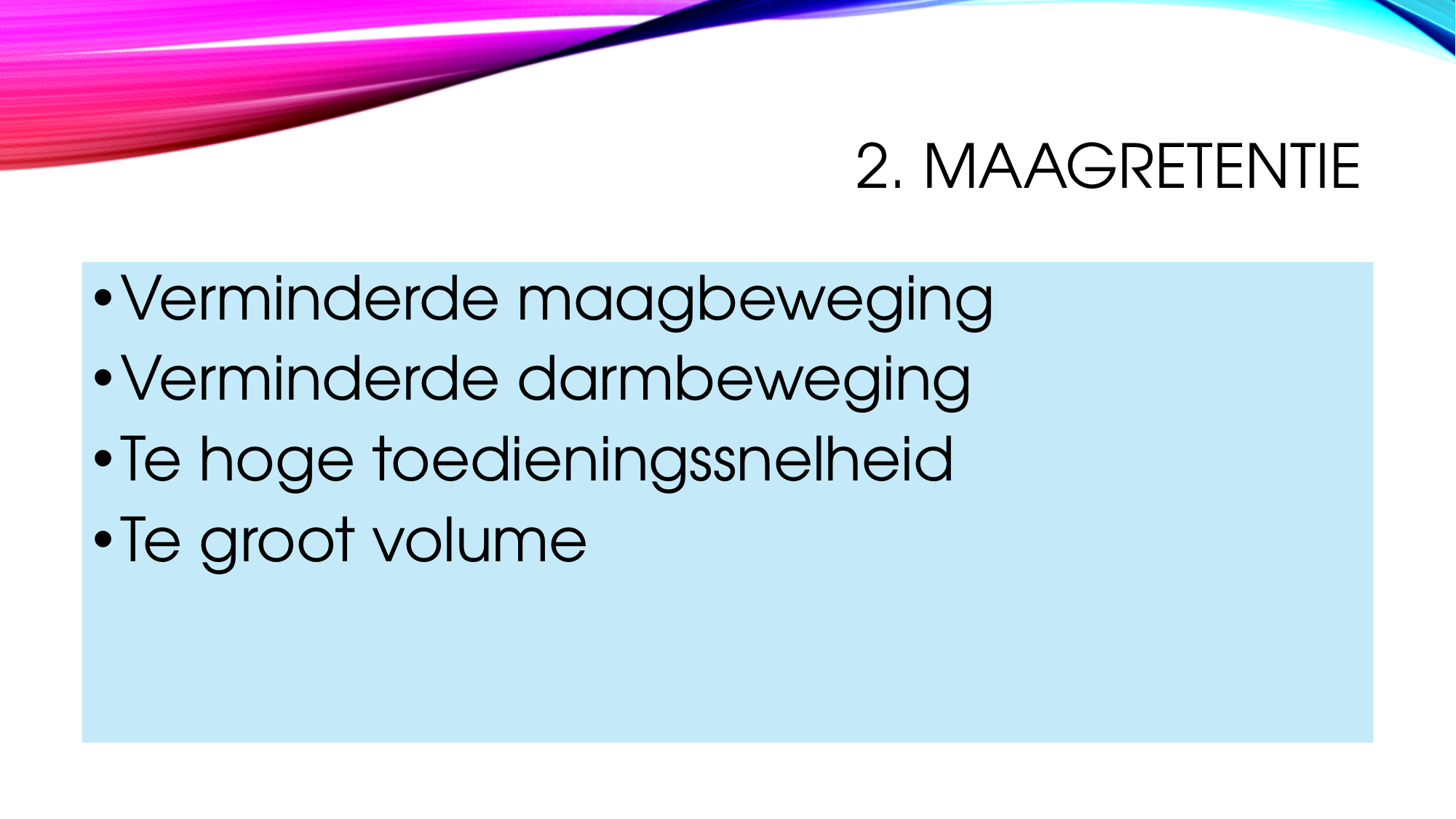

# 2. maagretentie
Verminderde maagbeweging
Verminderde darmbeweging
Te hoge toedieningssnelheid
Te groot volume